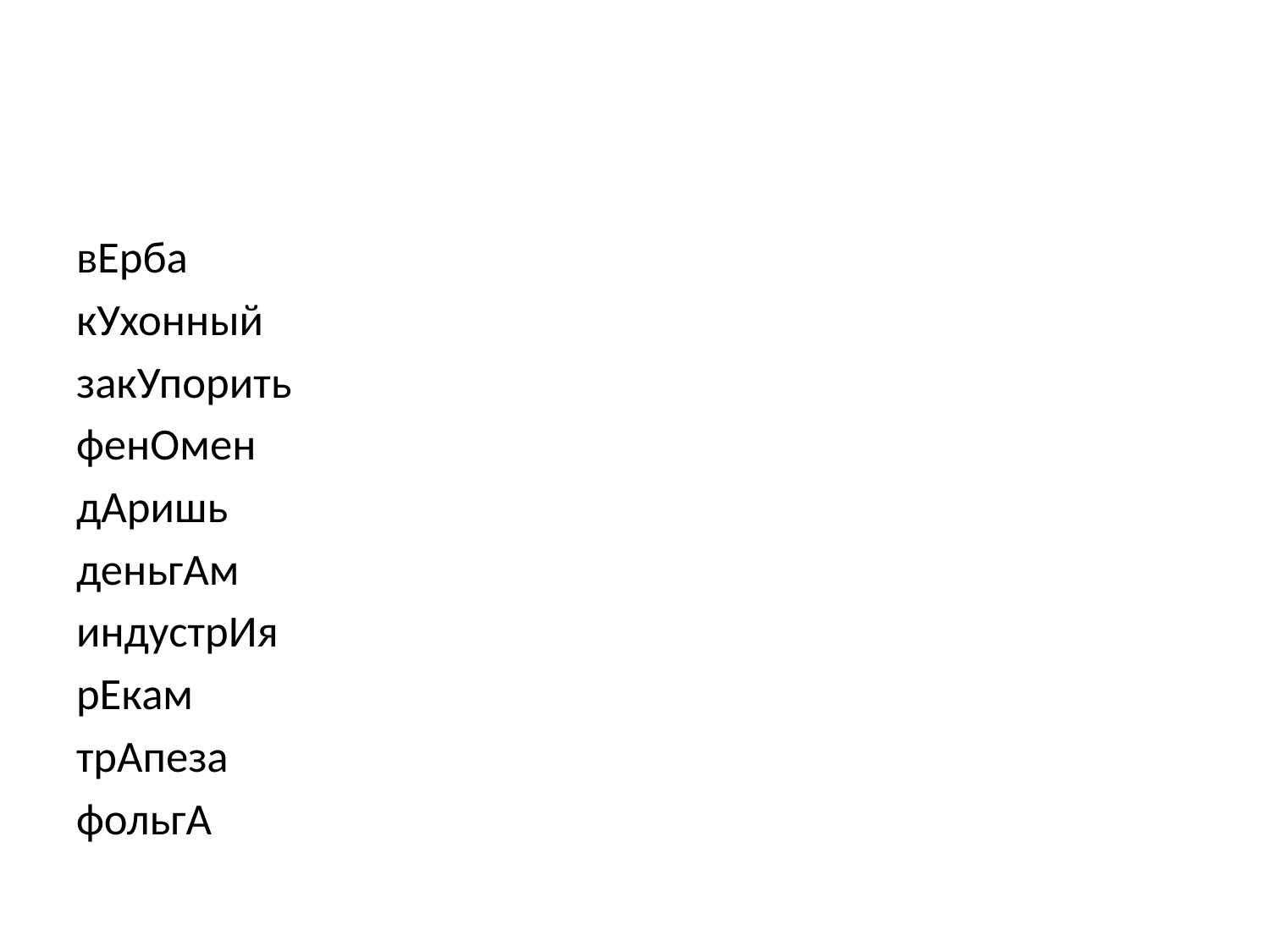

#
вЕрба
кУхонный
закУпорить
фенОмен
дАришь
деньгАм
индустрИя
рЕкам
трАпеза
фольгА